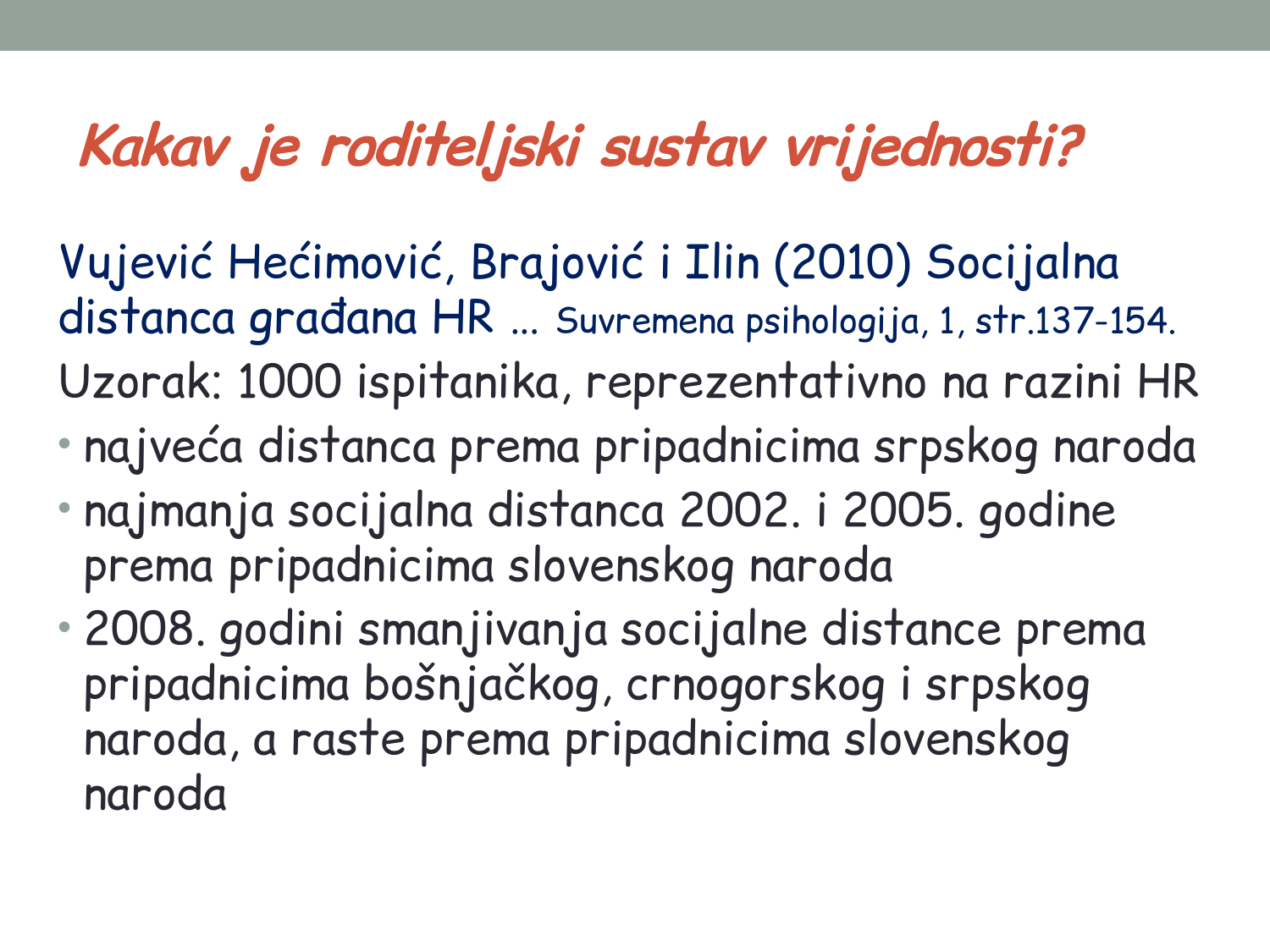

# Kakav je roditeljski sustav vrijednosti?
Vujević Hećimović, Brajović i Ilin (2010) Socijalna distanca građana HR … Suvremena psihologija, 1, str.137-154.
Uzorak: 1000 ispitanika, reprezentativno na razini HR
najveća distanca prema pripadnicima srpskog naroda
najmanja socijalna distanca 2002. i 2005. godine prema pripadnicima slovenskog naroda
2008. godini smanjivanja socijalne distance prema pripadnicima bošnjačkog, crnogorskog i srpskog naroda, a raste prema pripadnicima slovenskog naroda